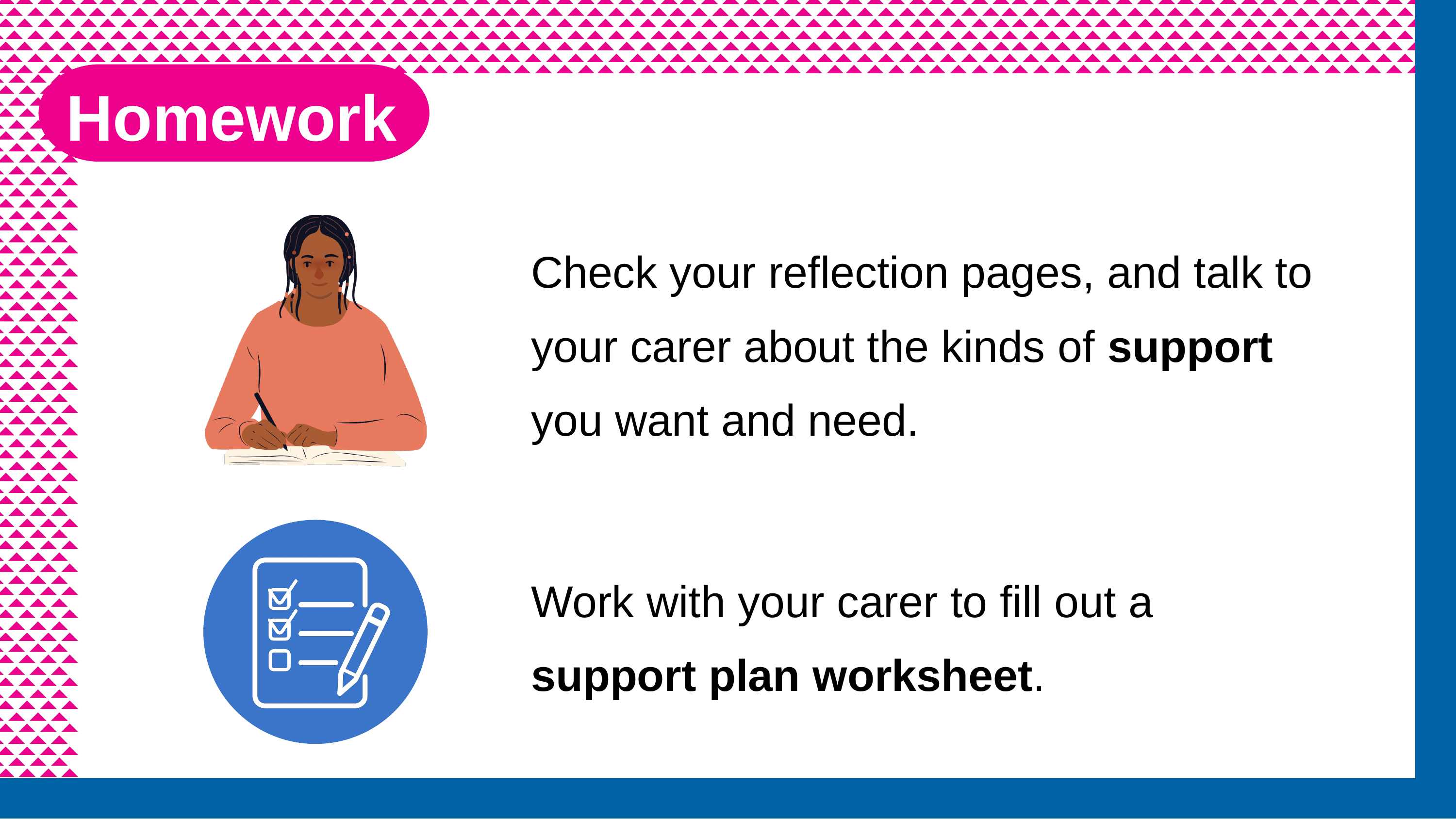

Homework

Check your reflection pages, and talk to your carer about the kinds of support you want and need.

Work with your carer to fill out a support plan worksheet.